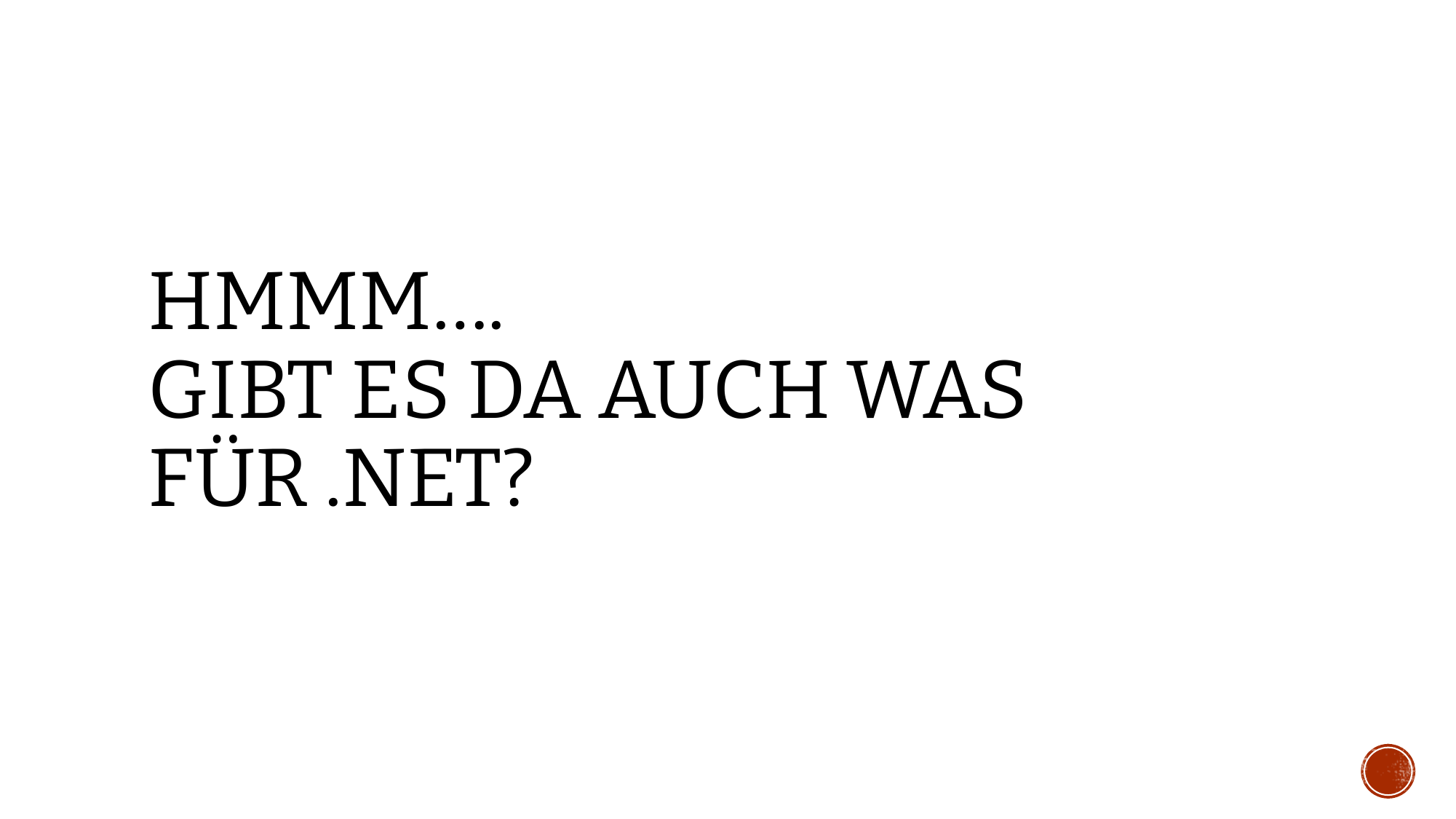

# Hmmm…. Gibt es da auch was für .NET?